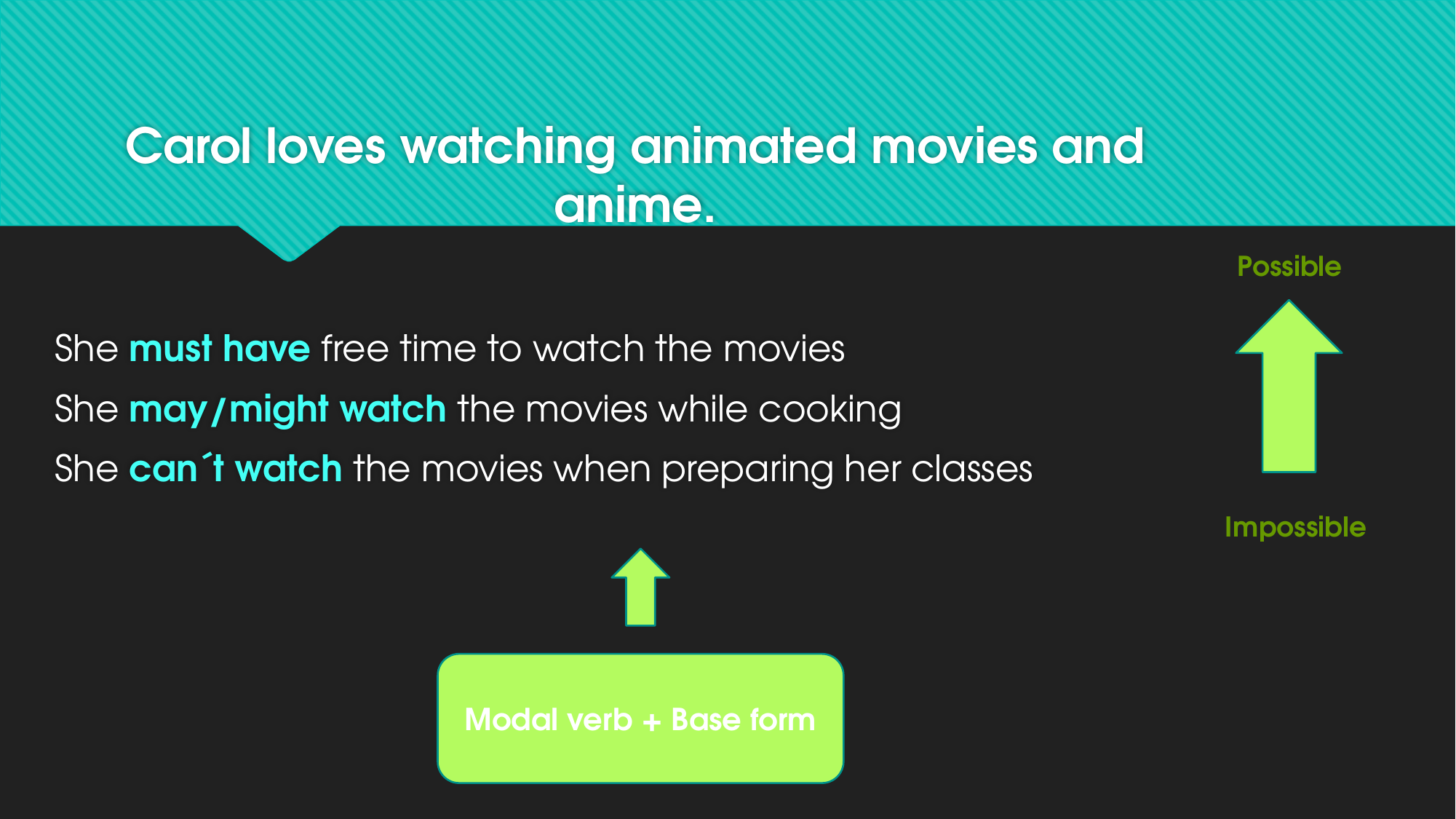

Carol loves watching animated movies and anime.

She must have free time to watch the movies
She may/might watch the movies while cooking
She can´t watch the movies when preparing her classes
Possible

Impossible

Modal verb + Base form